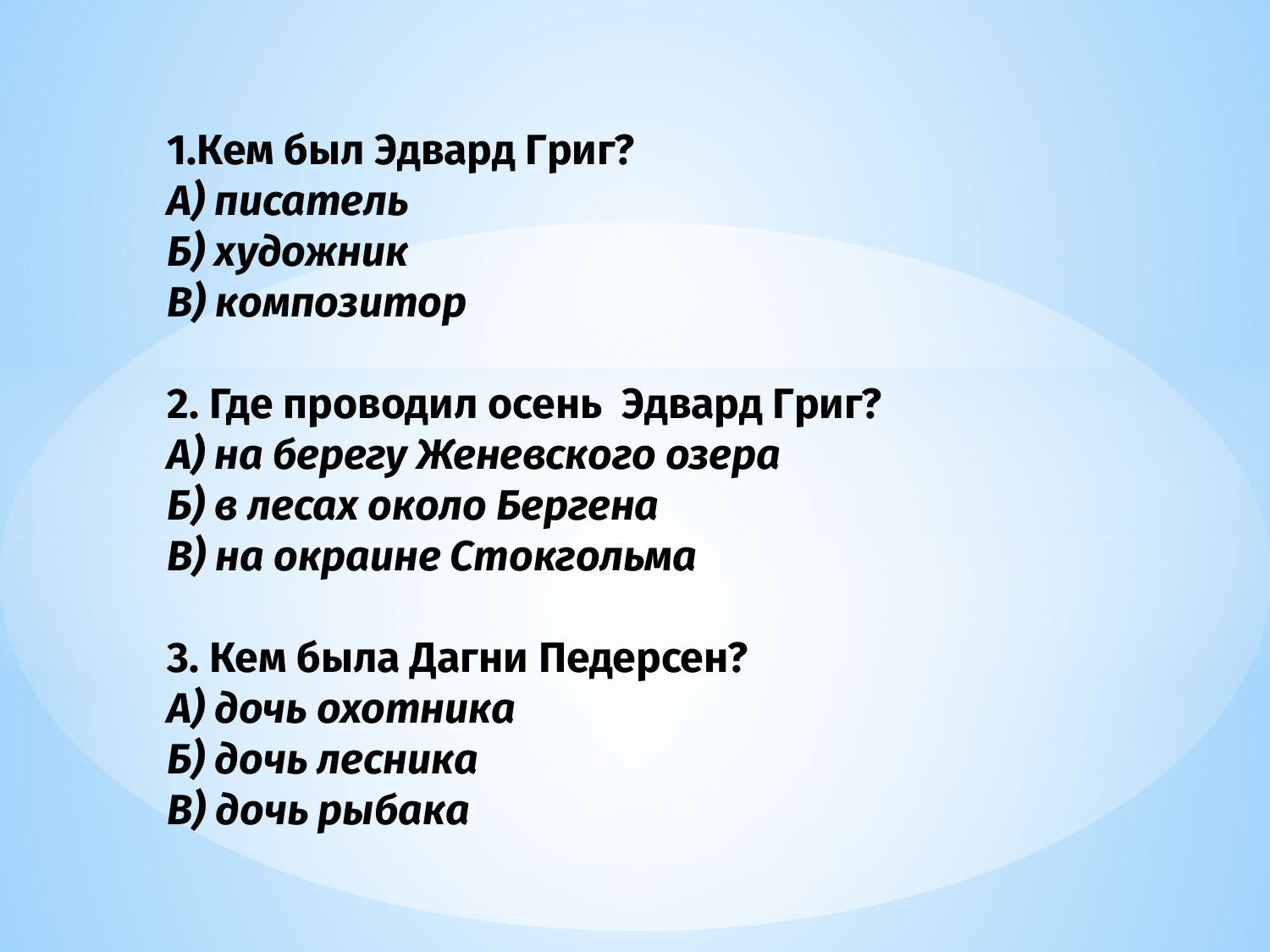

1.Кем был Эдвард Григ?
А) писатель
Б) художник
В) композитор

2. Где проводил осень  Эдвард Григ?
А) на берегу Женевского озера
Б) в лесах около Бергена
В) на окраине Стокгольма

3. Кем была Дагни Педерсен?
А) дочь охотника
Б) дочь лесника
В) дочь рыбака
#